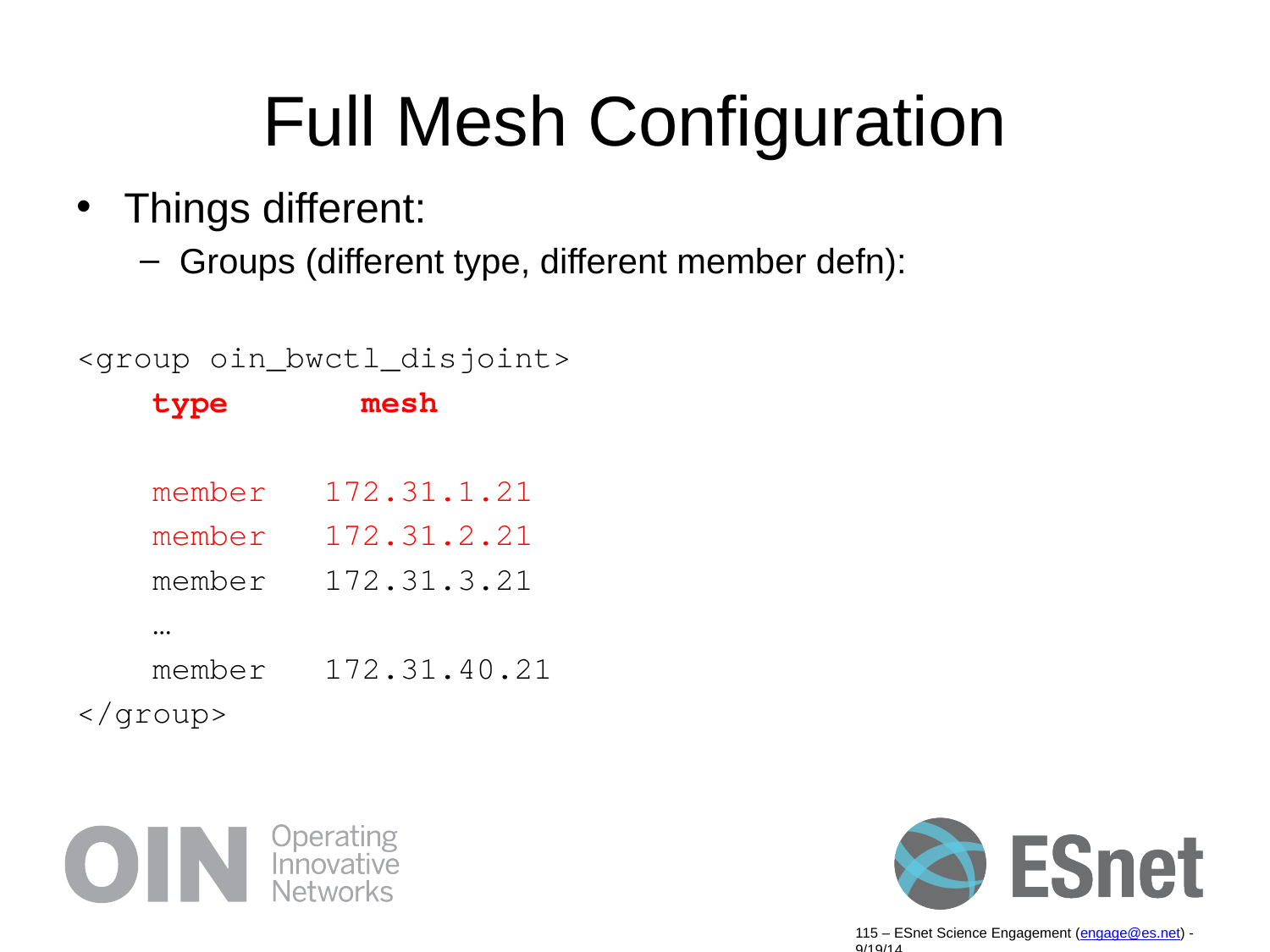

# Full Mesh Configuration
Things different:
Groups (different type, different member defn):

<group oin_bwctl_disjoint>
    type       mesh

    member   172.31.1.21
    member   172.31.2.21
    member   172.31.3.21
    …
    member   172.31.40.21
</group>
115 – ESnet Science Engagement (engage@es.net) - 9/19/14